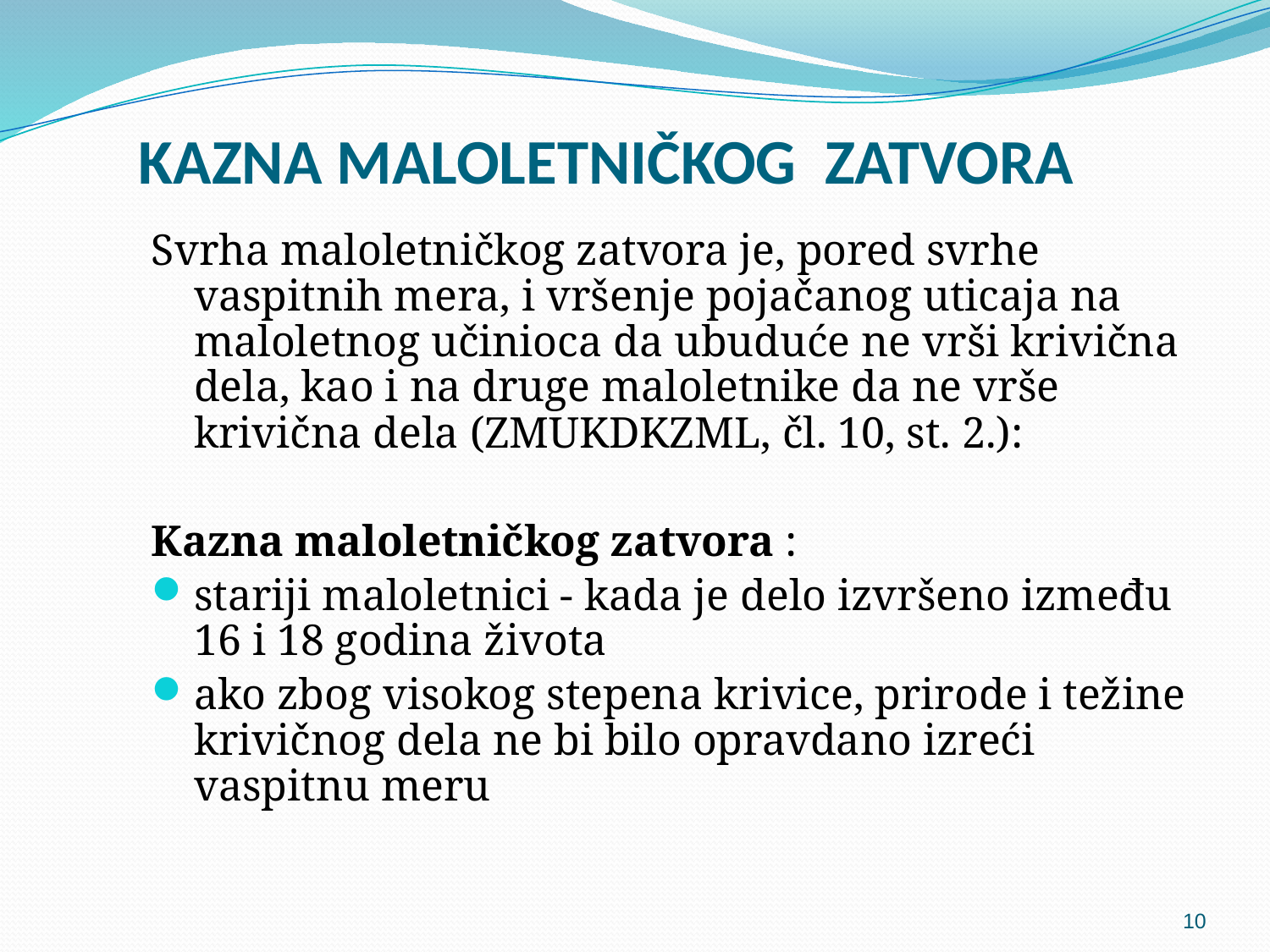

# KAZNA MALOLETNIČKOG  ZATVORA
Svrha maloletničkog zatvora je, pored svrhe vaspitnih mera, i vršenje pojačanog uticaja na maloletnog učinioca da ubuduće ne vrši krivična dela, kao i na druge maloletnike da ne vrše krivična dela (ZMUKDKZML, čl. 10, st. 2.):

Kazna maloletničkog zatvora :
stariji maloletnici - kada je delo izvršeno između 16 i 18 godina života
ako zbog visokog stepena krivice, prirode i težine krivičnog dela ne bi bilo opravdano izreći vaspitnu meru
10